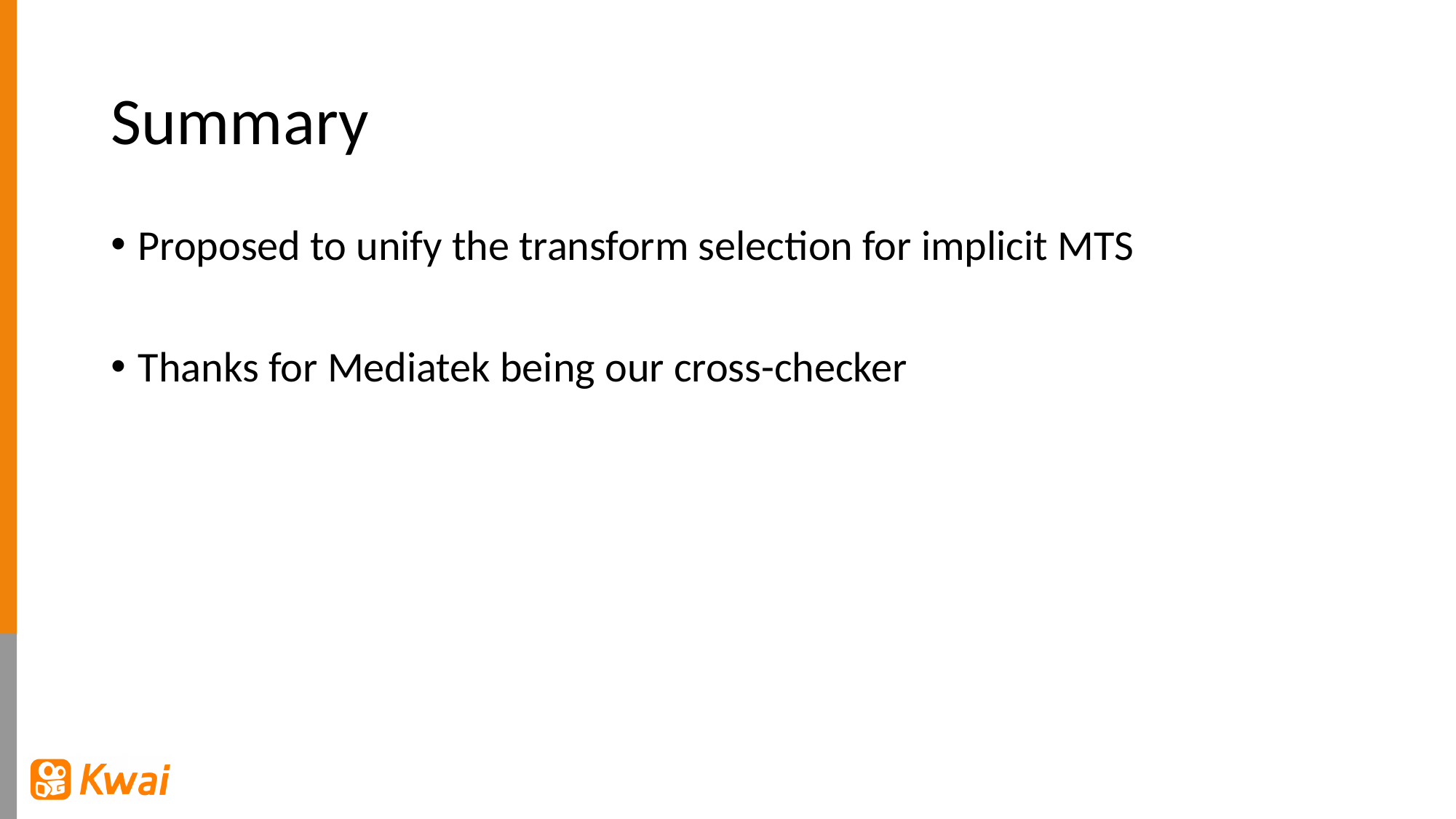

# Summary
Proposed to unify the transform selection for implicit MTS

Thanks for Mediatek being our cross-checker